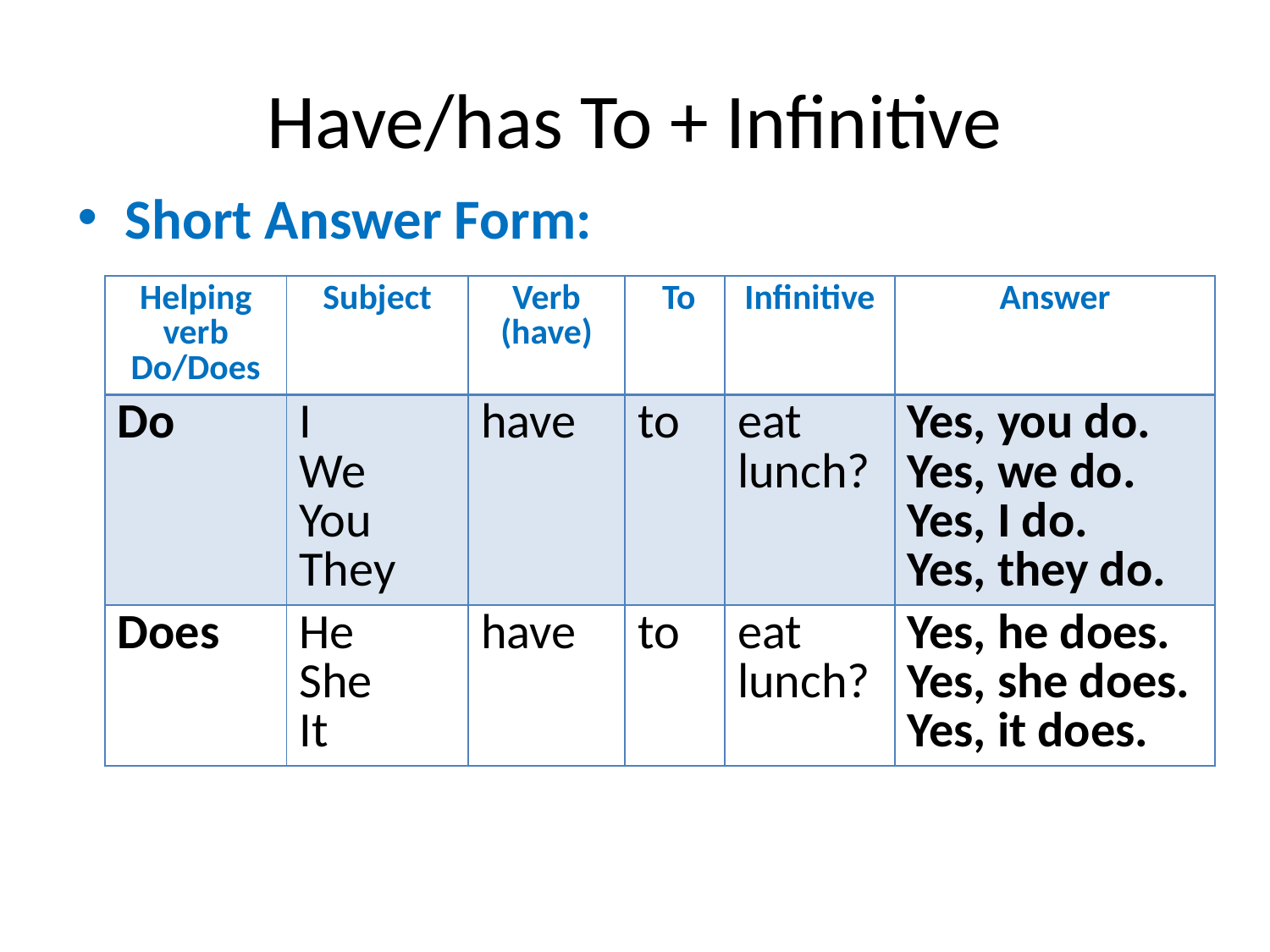

# Have/has To + Infinitive
Short Answer Form:

| Helping verb Do/Does | Subject | Verb (have) | To | Infinitive | Answer |
| --- | --- | --- | --- | --- | --- |
| Do | I We You They | have | to | eat lunch? | Yes, you do. Yes, we do. Yes, I do. Yes, they do. |
| Does | He She It | have | to | eat lunch? | Yes, he does. Yes, she does. Yes, it does. |